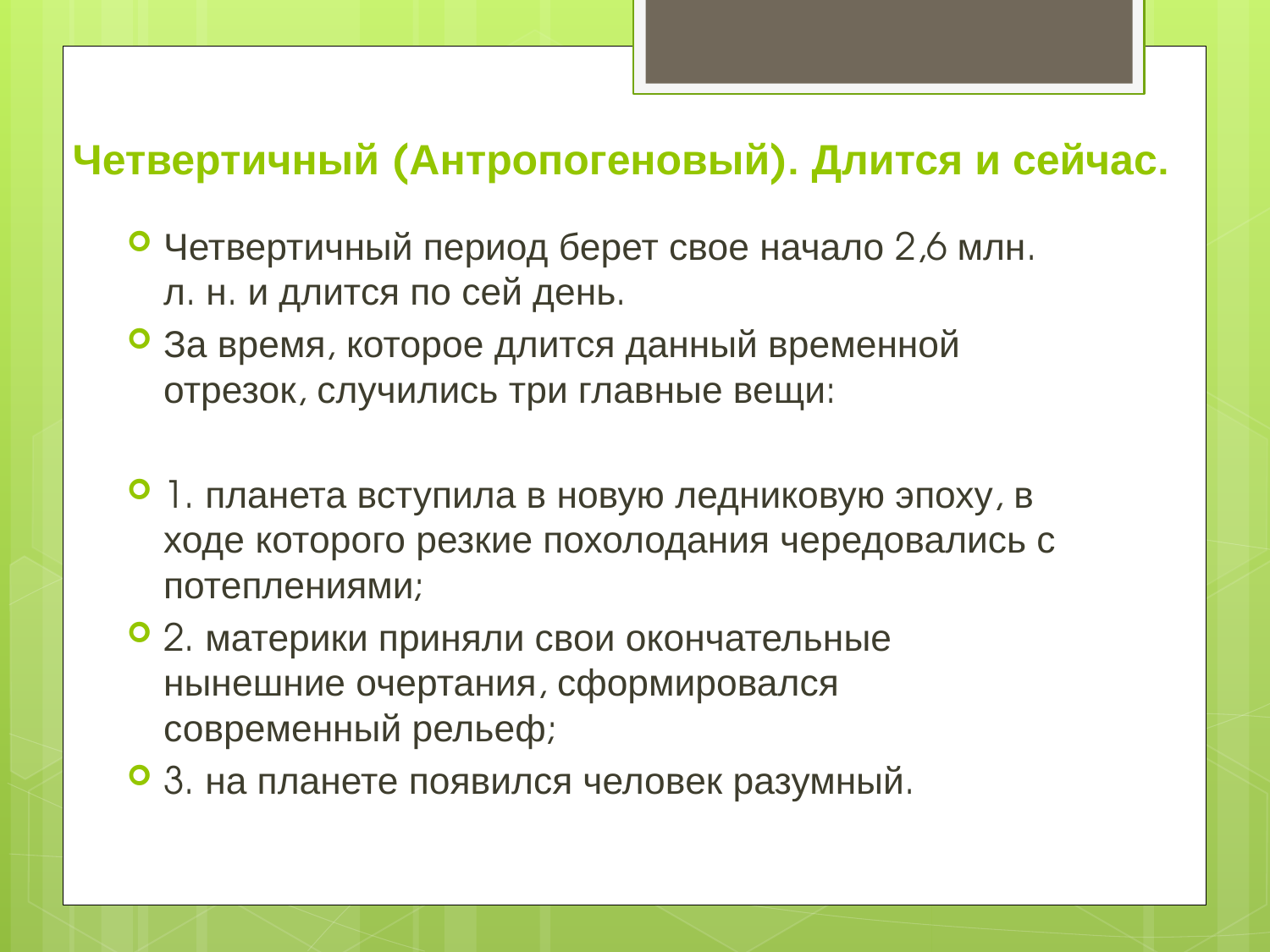

# Четвертичный (Антропогеновый). Длится и сейчас.
Четвертичный период берет свое начало 2,6 млн. л. н. и длится по сей день.
За время, которое длится данный временной отрезок, случились три главные вещи:

1. планета вступила в новую ледниковую эпоху, в ходе которого резкие похолодания чередовались с потеплениями;
2. материки приняли свои окончательные нынешние очертания, сформировался современный рельеф;
3. на планете появился человек разумный.